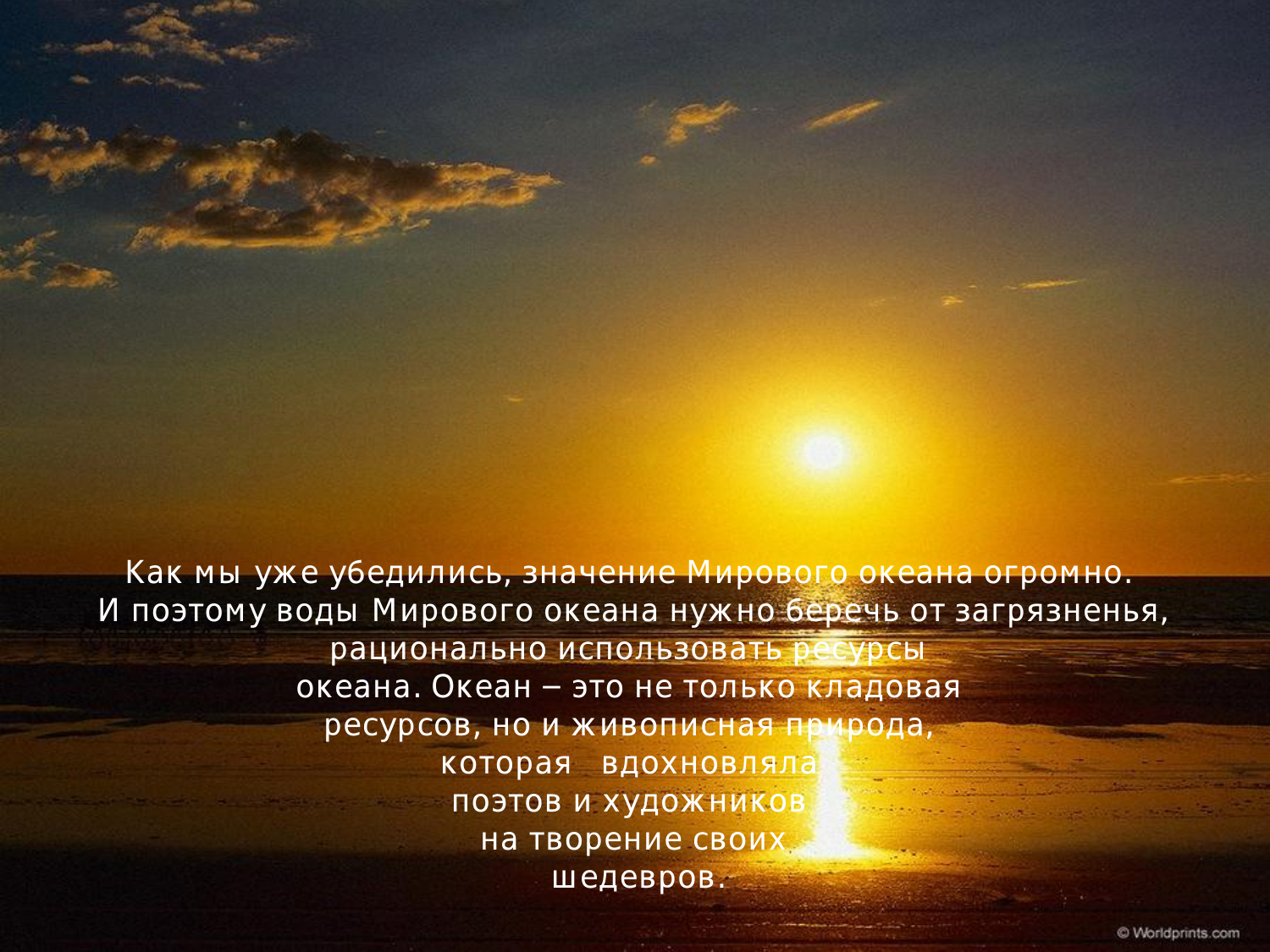

Как мы уже убедились, значение Мирового океана огромно.
И поэтому воды Мирового океана нужно беречь от загрязненья, рационально использовать ресурсы
океана. Океан – это не только кладовая
ресурсов, но и живописная природа,
которая   вдохновляла
поэтов и художников
на творение своих
 шедевров.